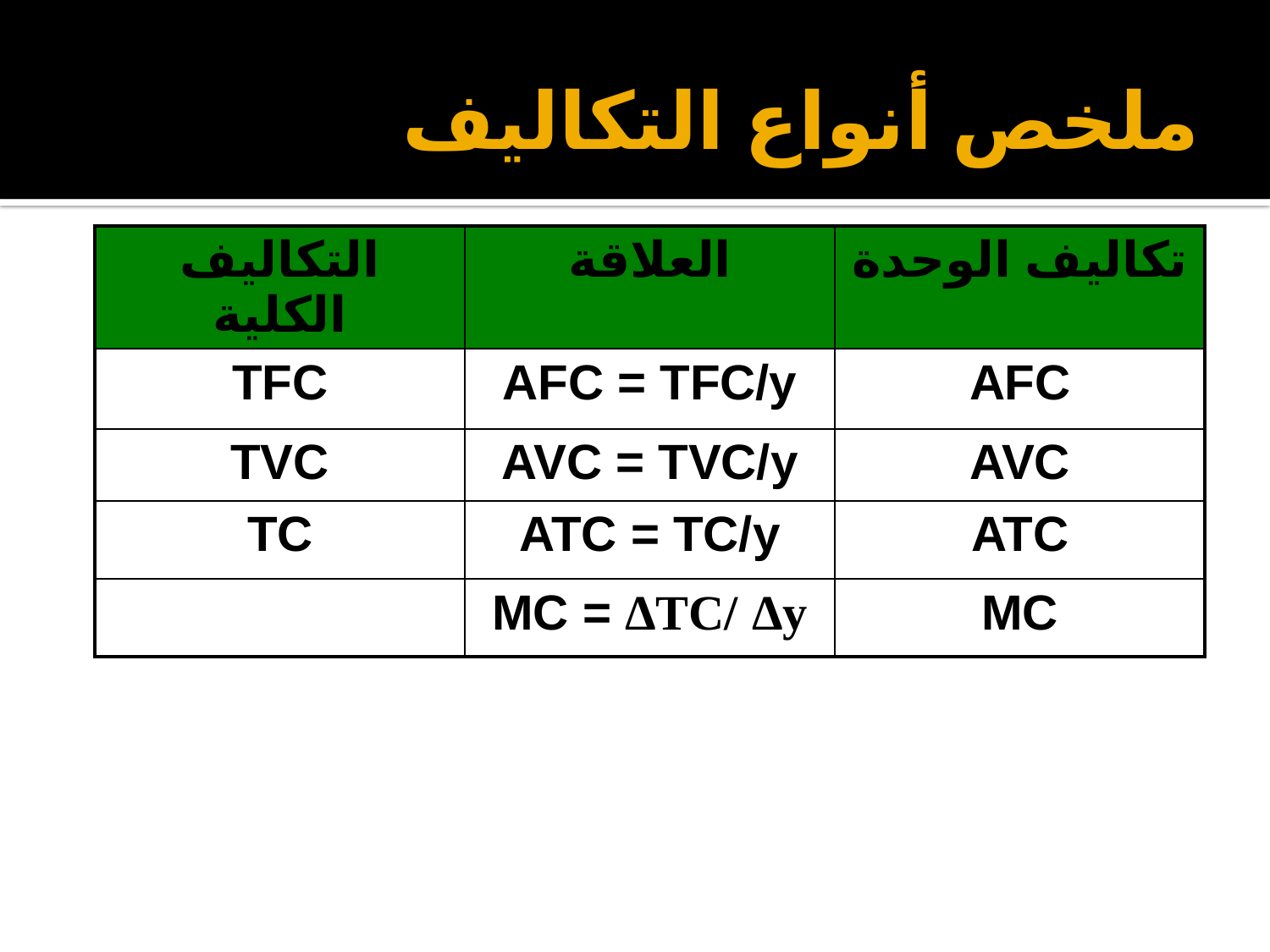

# ملخص أنواع التكاليف
| التكاليف الكلية | العلاقة | تكاليف الوحدة |
| --- | --- | --- |
| TFC | AFC = TFC/y | AFC |
| TVC | AVC = TVC/y | AVC |
| TC | ATC = TC/y | ATC |
|  | MC = ΔTC/ Δy | MC |